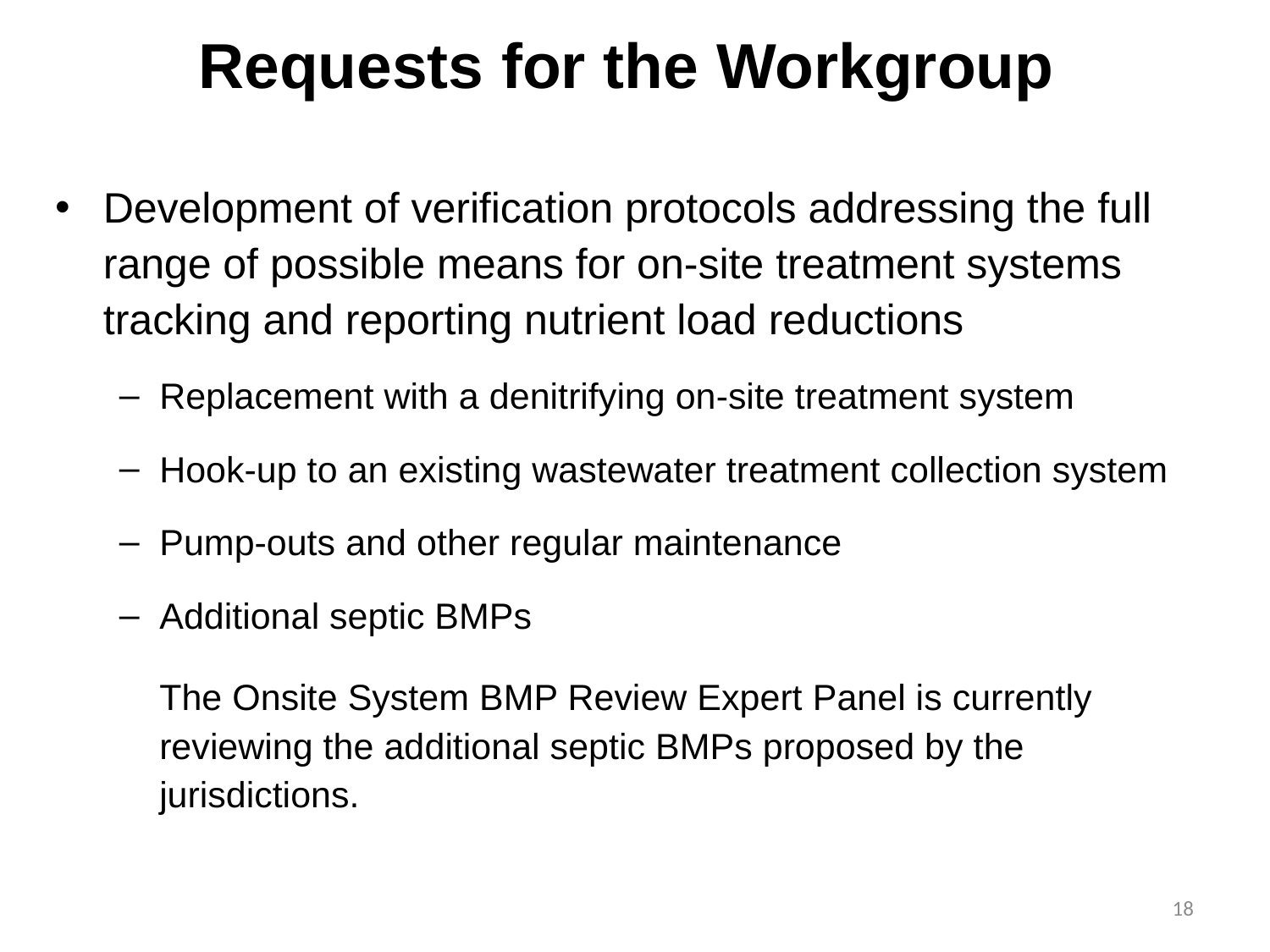

# Requests for the Workgroup
Development of verification protocols addressing the full range of possible means for on-site treatment systems tracking and reporting nutrient load reductions
Replacement with a denitrifying on-site treatment system
Hook-up to an existing wastewater treatment collection system
Pump-outs and other regular maintenance
Additional septic BMPs
	The Onsite System BMP Review Expert Panel is currently reviewing the additional septic BMPs proposed by the jurisdictions.

18